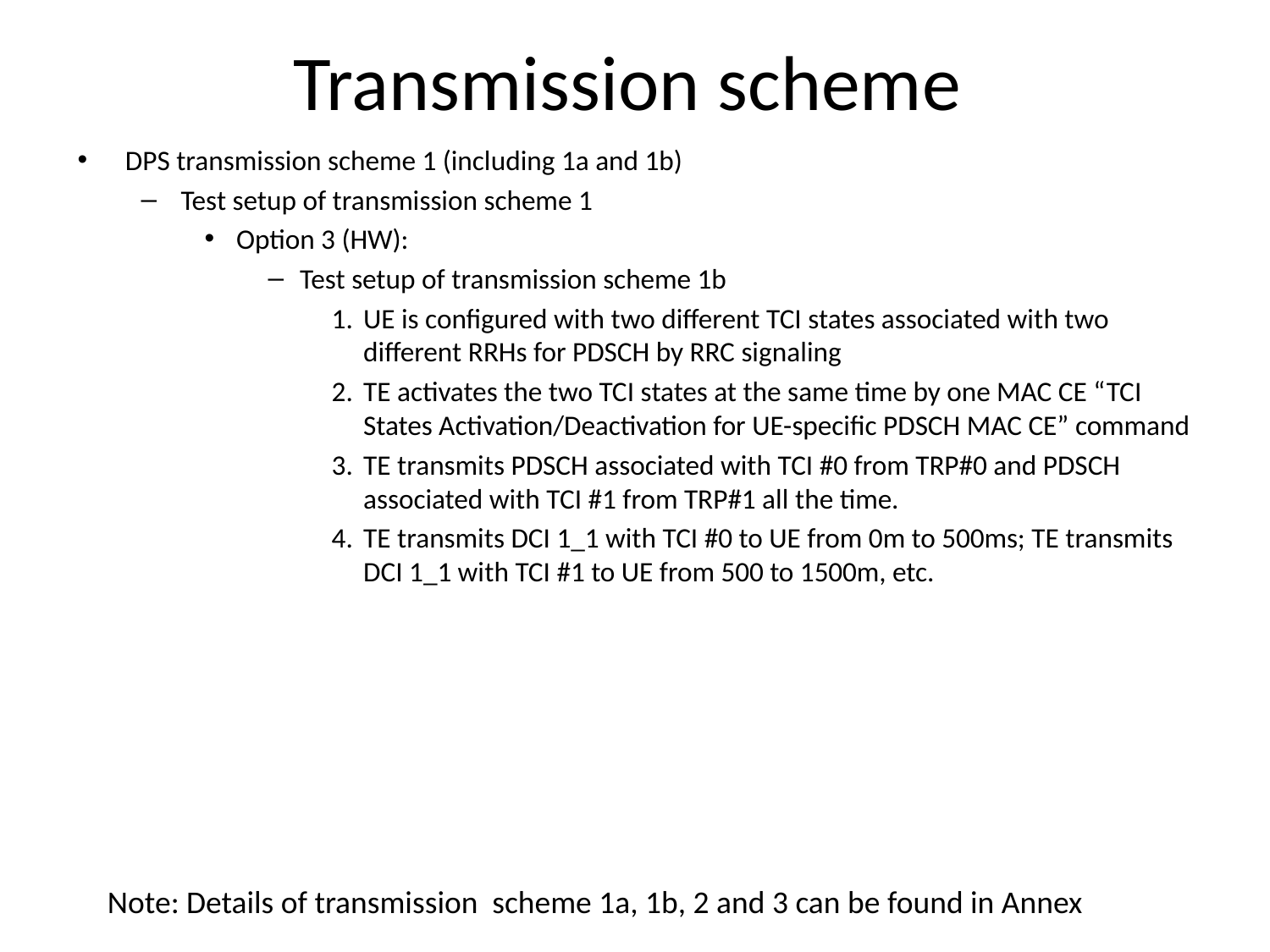

# Transmission scheme
DPS transmission scheme 1 (including 1a and 1b)
Test setup of transmission scheme 1
Option 3 (HW):
Test setup of transmission scheme 1b
UE is configured with two different TCI states associated with two different RRHs for PDSCH by RRC signaling
TE activates the two TCI states at the same time by one MAC CE “TCI States Activation/Deactivation for UE-specific PDSCH MAC CE” command
TE transmits PDSCH associated with TCI #0 from TRP#0 and PDSCH associated with TCI #1 from TRP#1 all the time.
TE transmits DCI 1_1 with TCI #0 to UE from 0m to 500ms; TE transmits DCI 1_1 with TCI #1 to UE from 500 to 1500m, etc.

Note: Details of transmission  scheme 1a, 1b, 2 and 3 can be found in Annex